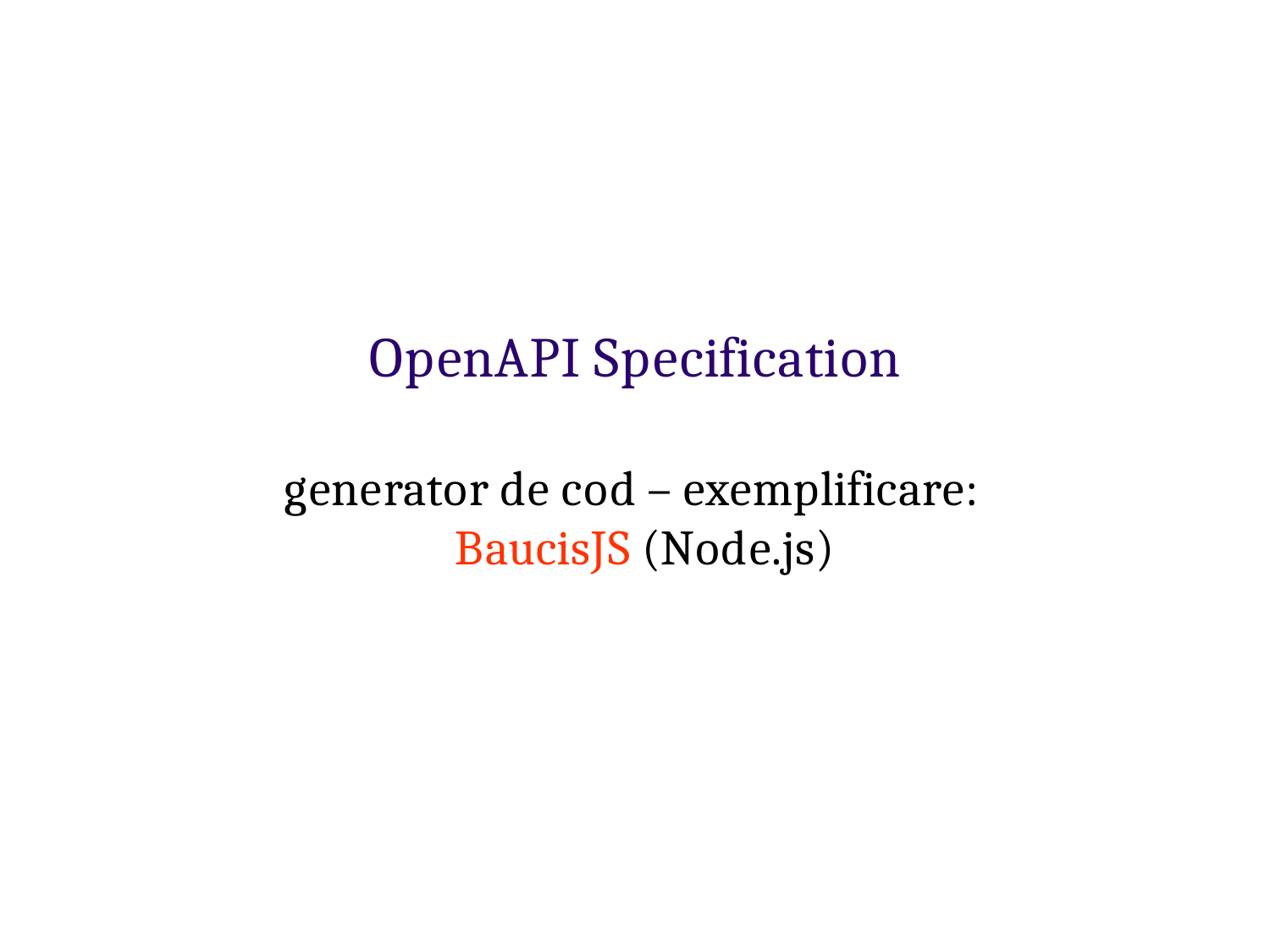

# OpenAPI Specification
generator de cod – exemplificare:  BaucisJS (Node.js)